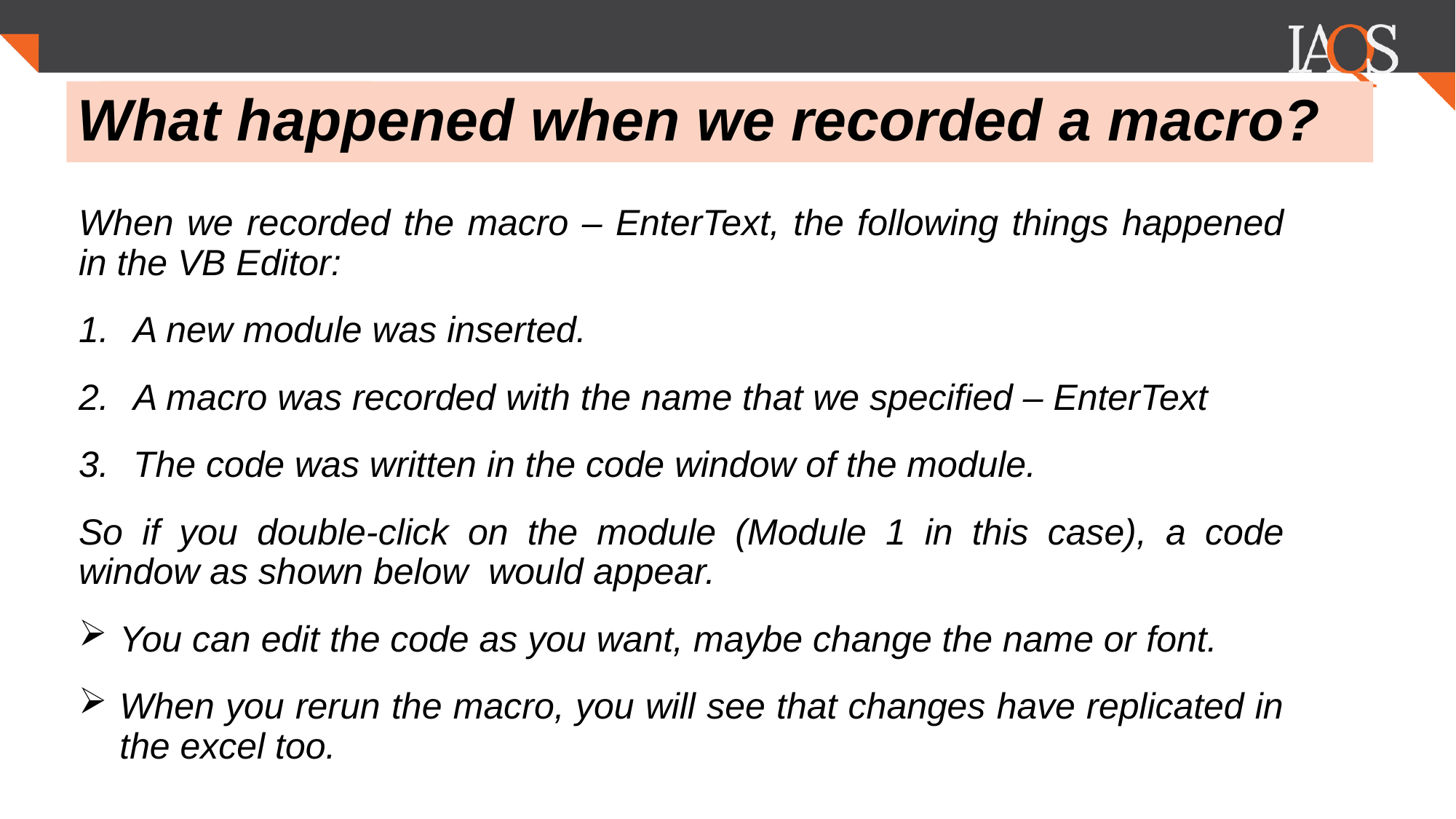

.
# What happened when we recorded a macro?

When we recorded the macro – EnterText, the following things happened in the VB Editor:
A new module was inserted.
A macro was recorded with the name that we specified – EnterText
The code was written in the code window of the module.
So if you double-click on the module (Module 1 in this case), a code window as shown below  would appear.
You can edit the code as you want, maybe change the name or font.
When you rerun the macro, you will see that changes have replicated in the excel too.